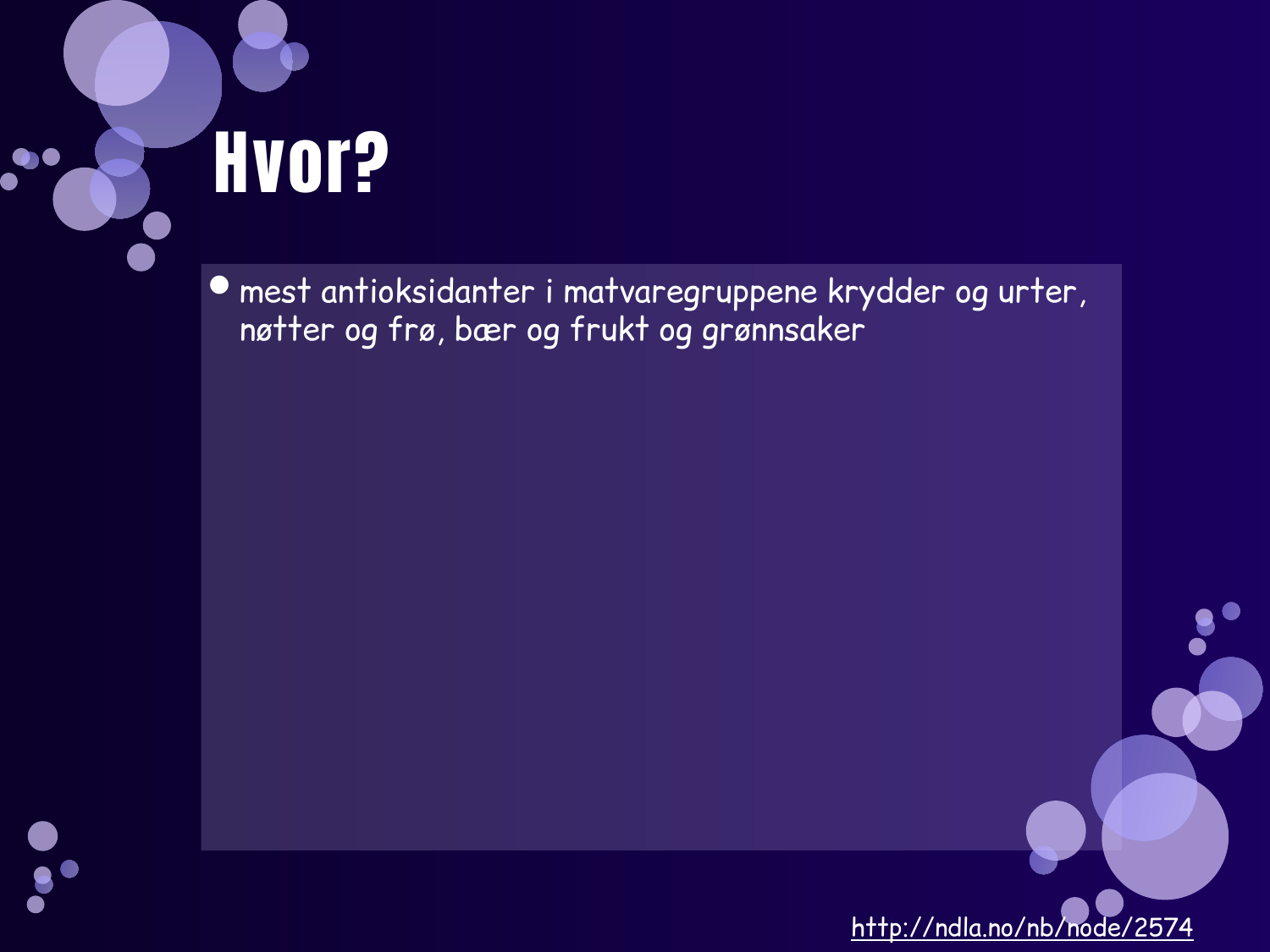

# Hvor?
mest antioksidanter i matvaregruppene krydder og urter, nøtter og frø, bær og frukt og grønnsaker

http://ndla.no/nb/node/2574